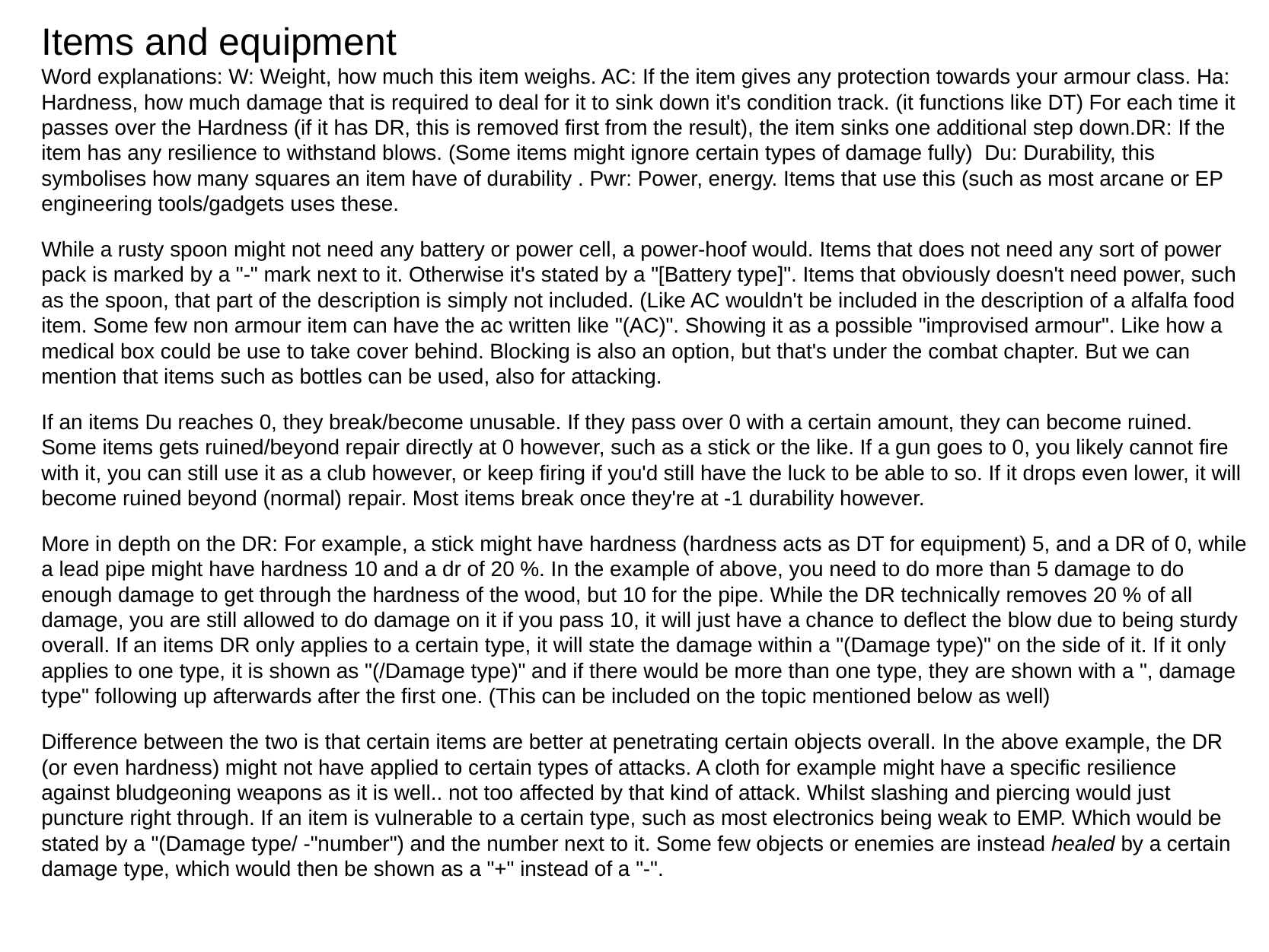

# Items and equipment
Word explanations: W: Weight, how much this item weighs. AC: If the item gives any protection towards your armour class. Ha: Hardness, how much damage that is required to deal for it to sink down it's condition track. (it functions like DT) For each time it passes over the Hardness (if it has DR, this is removed first from the result), the item sinks one additional step down.DR: If the item has any resilience to withstand blows. (Some items might ignore certain types of damage fully)  Du: Durability, this symbolises how many squares an item have of durability . Pwr: Power, energy. Items that use this (such as most arcane or EP engineering tools/gadgets uses these.

While a rusty spoon might not need any battery or power cell, a power-hoof would. Items that does not need any sort of power pack is marked by a "-" mark next to it. Otherwise it's stated by a "[Battery type]". Items that obviously doesn't need power, such as the spoon, that part of the description is simply not included. (Like AC wouldn't be included in the description of a alfalfa food item. Some few non armour item can have the ac written like "(AC)". Showing it as a possible "improvised armour". Like how a medical box could be use to take cover behind. Blocking is also an option, but that's under the combat chapter. But we can mention that items such as bottles can be used, also for attacking.

If an items Du reaches 0, they break/become unusable. If they pass over 0 with a certain amount, they can become ruined. Some items gets ruined/beyond repair directly at 0 however, such as a stick or the like. If a gun goes to 0, you likely cannot fire with it, you can still use it as a club however, or keep firing if you'd still have the luck to be able to so. If it drops even lower, it will become ruined beyond (normal) repair. Most items break once they're at -1 durability however.

More in depth on the DR: For example, a stick might have hardness (hardness acts as DT for equipment) 5, and a DR of 0, while a lead pipe might have hardness 10 and a dr of 20 %. In the example of above, you need to do more than 5 damage to do enough damage to get through the hardness of the wood, but 10 for the pipe. While the DR technically removes 20 % of all damage, you are still allowed to do damage on it if you pass 10, it will just have a chance to deflect the blow due to being sturdy overall. If an items DR only applies to a certain type, it will state the damage within a "(Damage type)" on the side of it. If it only applies to one type, it is shown as "(/Damage type)" and if there would be more than one type, they are shown with a ", damage type" following up afterwards after the first one. (This can be included on the topic mentioned below as well)

Difference between the two is that certain items are better at penetrating certain objects overall. In the above example, the DR (or even hardness) might not have applied to certain types of attacks. A cloth for example might have a specific resilience against bludgeoning weapons as it is well.. not too affected by that kind of attack. Whilst slashing and piercing would just puncture right through. If an item is vulnerable to a certain type, such as most electronics being weak to EMP. Which would be stated by a "(Damage type/ -"number") and the number next to it. Some few objects or enemies are instead healed by a certain damage type, which would then be shown as a "+" instead of a "-".